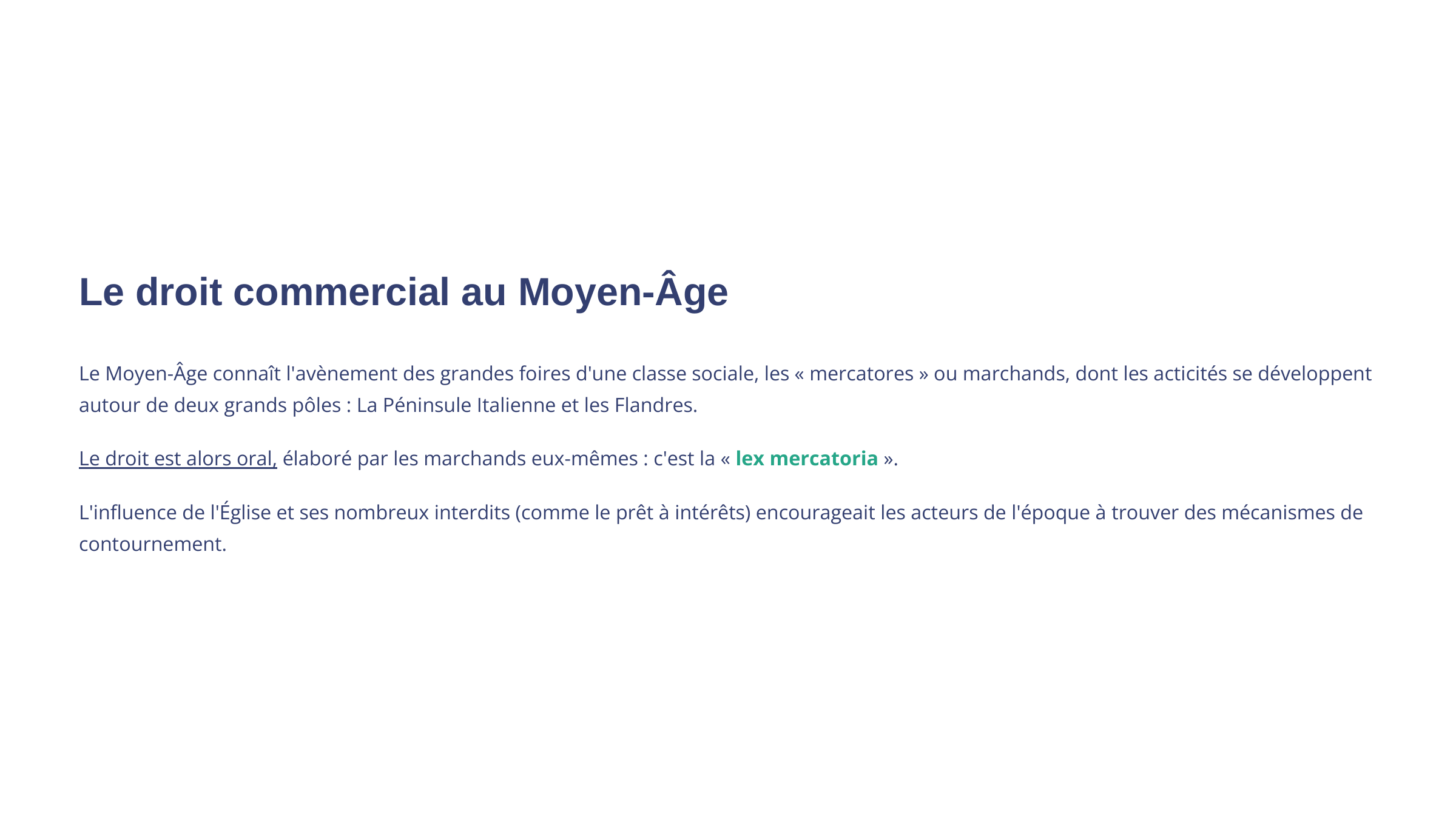

Le droit commercial au Moyen-Âge
Le Moyen-Âge connaît l'avènement des grandes foires d'une classe sociale, les « mercatores » ou marchands, dont les acticités se développent autour de deux grands pôles : La Péninsule Italienne et les Flandres.
Le droit est alors oral, élaboré par les marchands eux-mêmes : c'est la « lex mercatoria ».
L'influence de l'Église et ses nombreux interdits (comme le prêt à intérêts) encourageait les acteurs de l'époque à trouver des mécanismes de contournement.